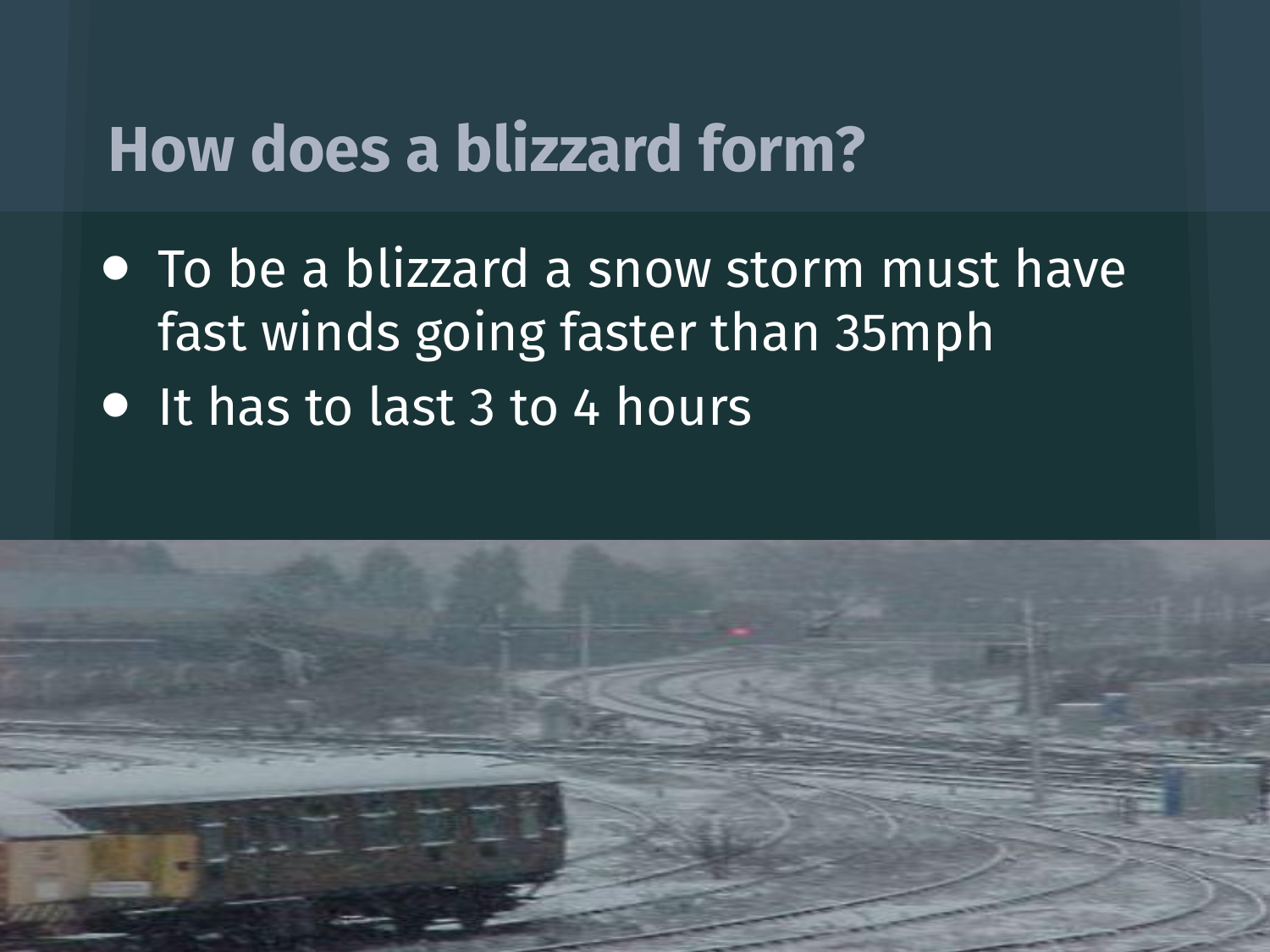

# How does a blizzard form?
To be a blizzard a snow storm must have fast winds going faster than 35mph
It has to last 3 to 4 hours